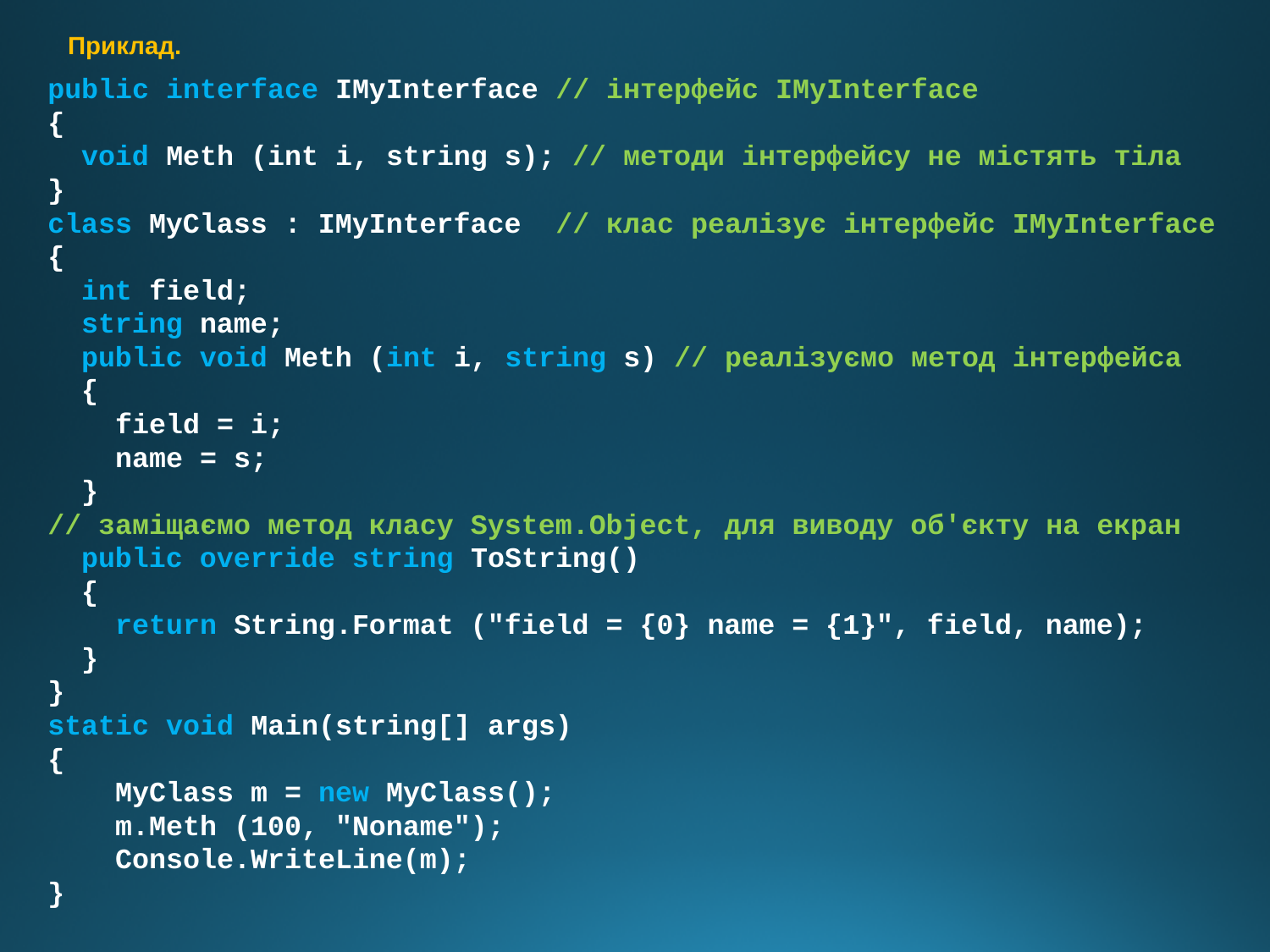

# Приклад.
public interface IMyInterface // інтерфейс IMyInterface
{
  void Meth (int i, string s); // методи інтерфейсу не містять тіла
}
class MyClass : IMyInterface  // клас реалізує інтерфейс IMyInterface
{
  int field;
  string name;
  public void Meth (int i, string s) // реалізуємо метод інтерфейса
  {
    field = i;
    name = s;
  }
// заміщаємо метод класу System.Object, для виводу об'єкту на екран
  public override string ToString()
  {
    return String.Format ("field = {0} name = {1}", field, name);
  }
}
static void Main(string[] args)
{
    MyClass m = new MyClass();
    m.Meth (100, "Noname");
    Console.WriteLine(m);
}